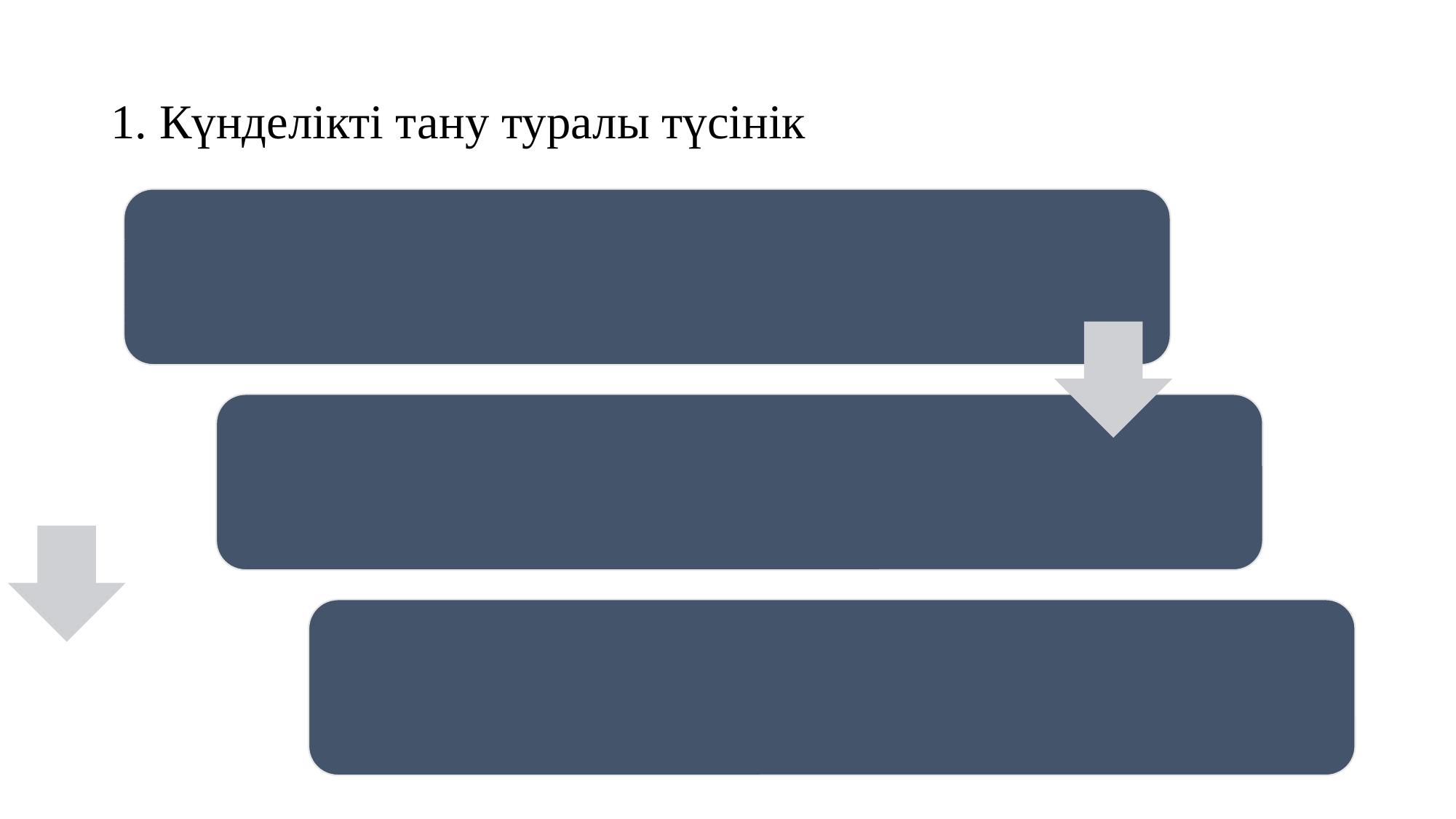

# 1. Күнделікті тану туралы түсінік
Мұндай қарапайым танымның өзегі қарапайым және "шынайы" ақпаратты немесе нақты табиғи немесе әлеуметтік әлем туралы білімді қамтитын парасаттылық болып табылады. Сонымен қатар, күнделікті таным әлеуметтік психологияның элементтерін, сонымен қатар адамдардың тәжірибелік және өндірістік білімдерін қамтиды.